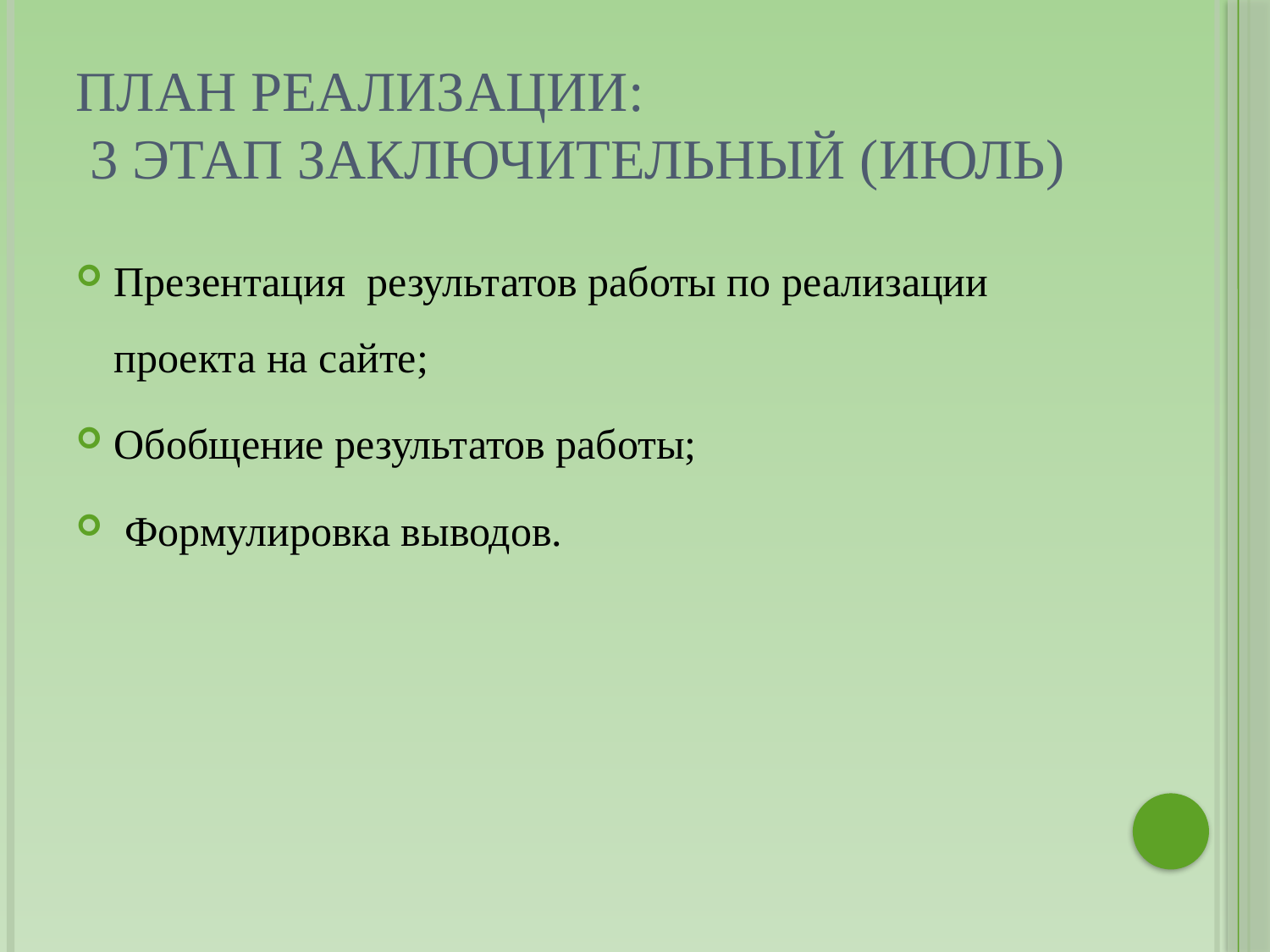

# План реализации: 3 этап заключительный (июль)
Презентация  результатов работы по реализации проекта на сайте;
Обобщение результатов работы;
 Формулировка выводов.